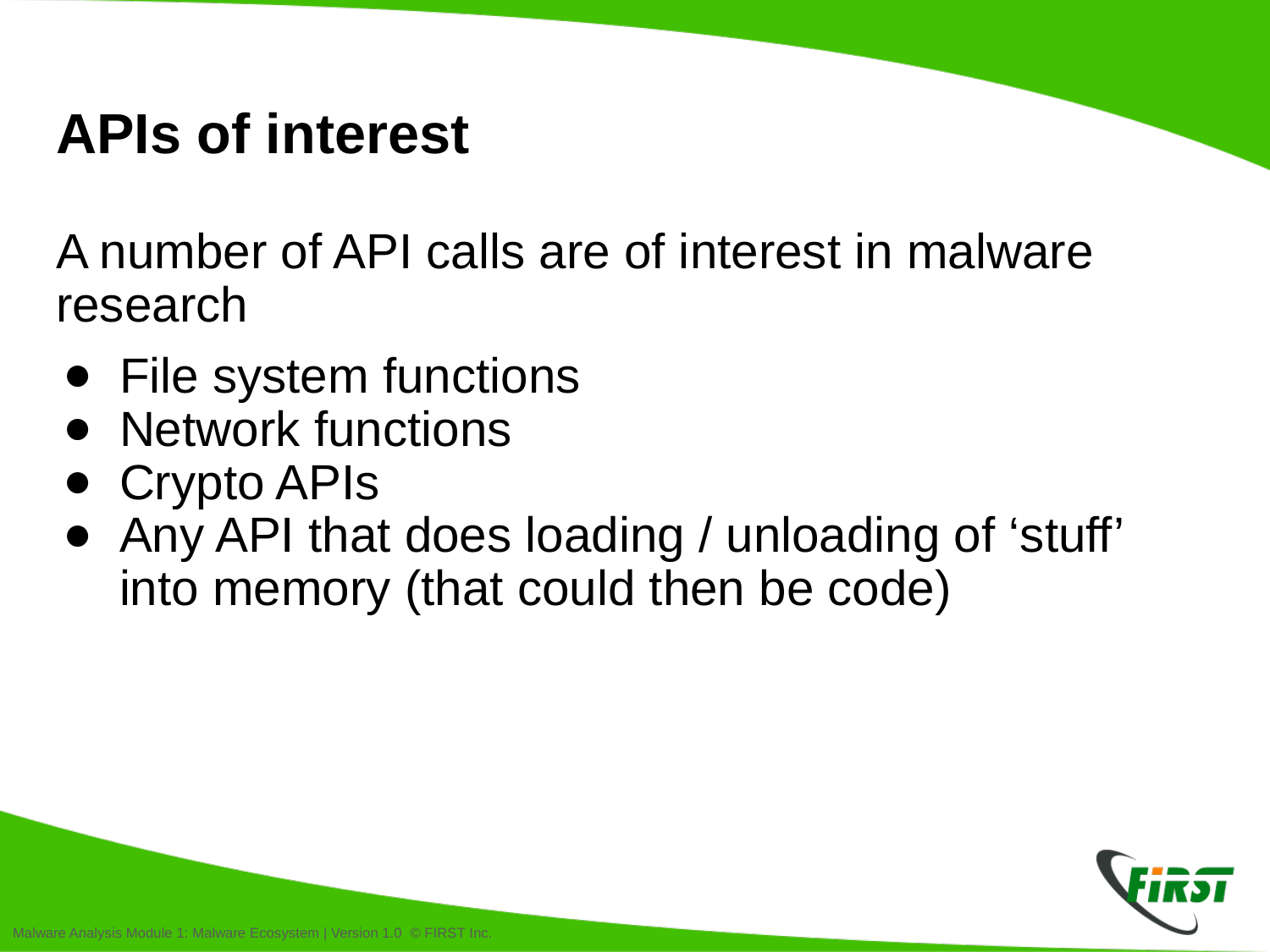

# APIs of interest
A number of API calls are of interest in malware research
File system functions
Network functions
Crypto APIs
Any API that does loading / unloading of ‘stuff’ into memory (that could then be code)